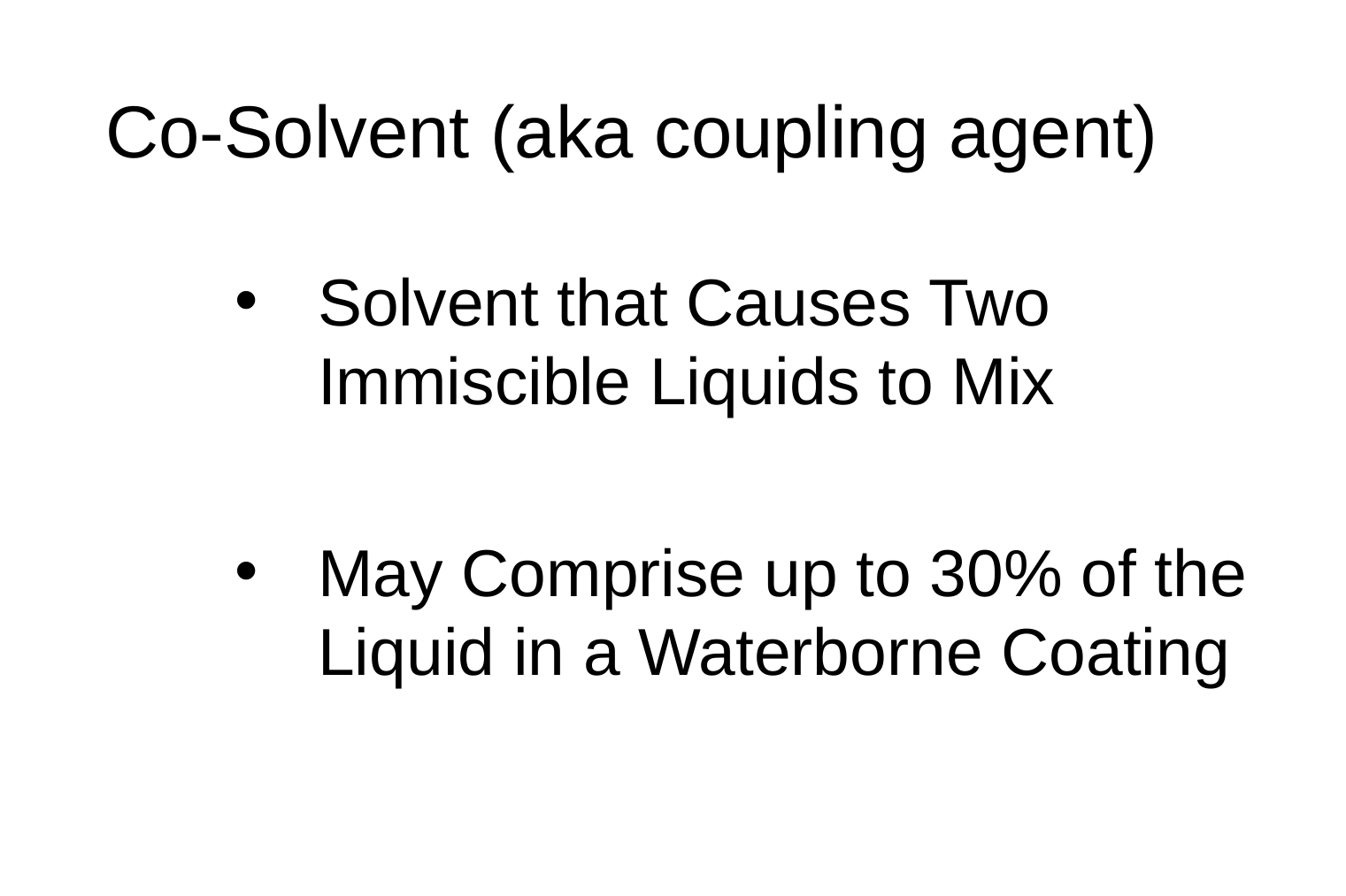

# Co-Solvent (aka coupling agent)

Solvent that Causes Two
Immiscible Liquids to Mix

May Comprise up to 30% of the
Liquid in a Waterborne Coating